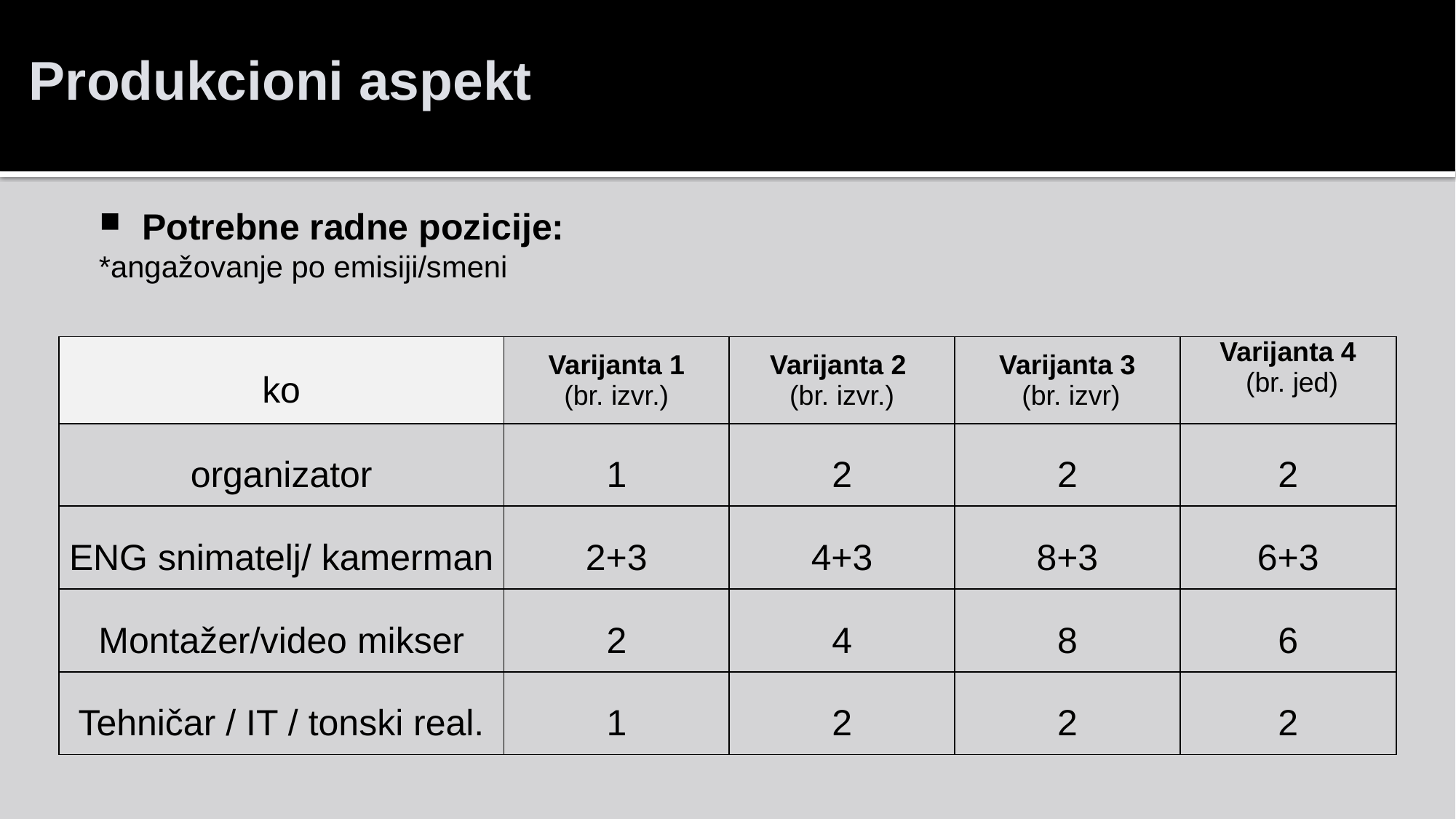

Produkcioni aspekt

Potrebne radne pozicije:
*angažovanje po emisiji/smeni

| ko | Varijanta 1 (br. izvr.) | Varijanta 2 (br. izvr.) | Varijanta 3 (br. izvr) | Varijanta 4 (br. jed) |
| --- | --- | --- | --- | --- |
| organizator | 1 | 2 | 2 | 2 |
| ENG snimatelj/ kamerman | 2+3 | 4+3 | 8+3 | 6+3 |
| Montažer/video mikser | 2 | 4 | 8 | 6 |
| Tehničar / IT / tonski real. | 1 | 2 | 2 | 2 |